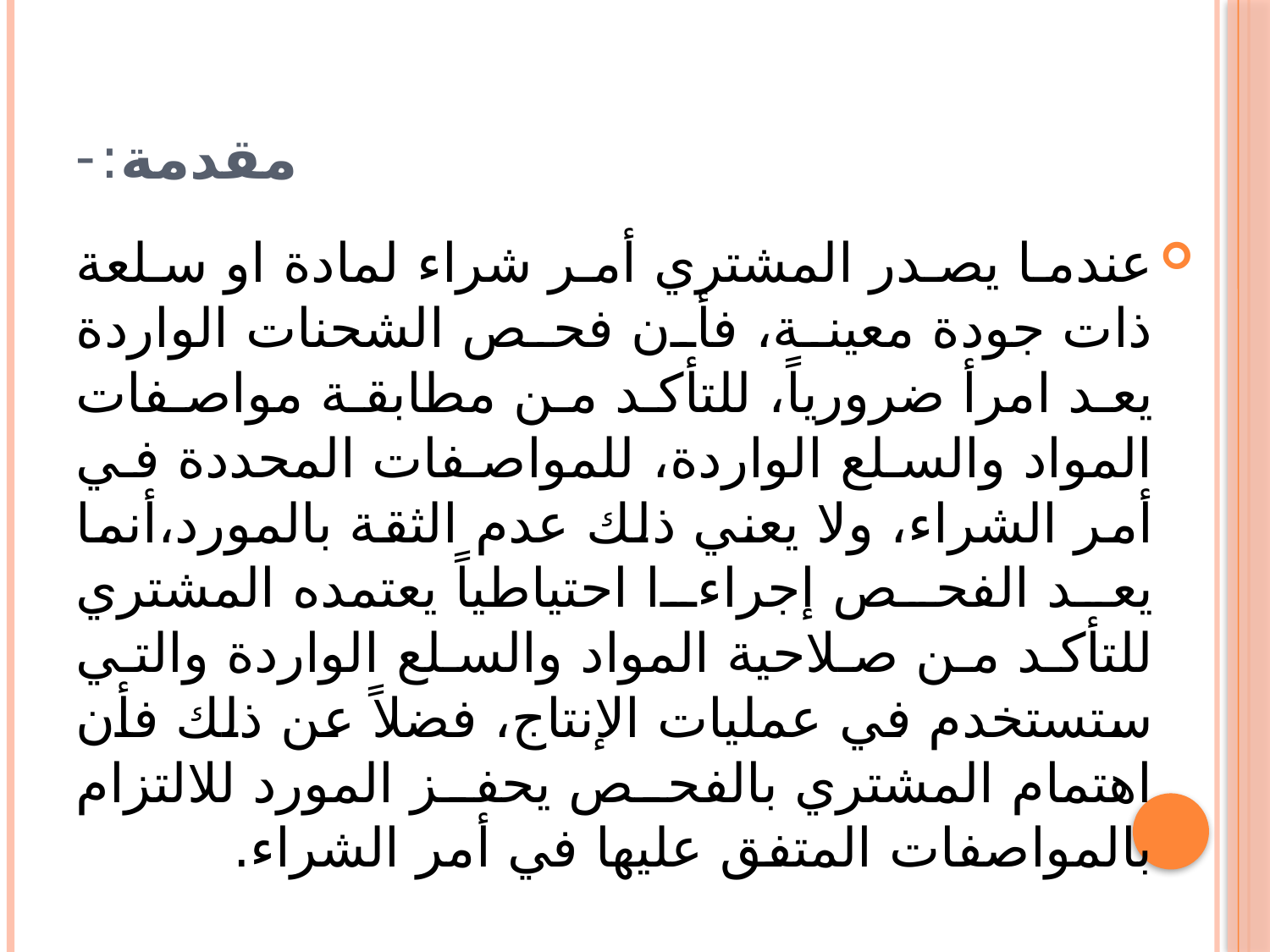

# مقدمة:-
عندما يصدر المشتري أمر شراء لمادة او سلعة ذات جودة معينة، فأن فحص الشحنات الواردة يعد امرأ ضرورياً، للتأكد من مطابقة مواصفات المواد والسلع الواردة، للمواصفات المحددة في أمر الشراء، ولا يعني ذلك عدم الثقة بالمورد،أنما يعد الفحص إجراءا احتياطياً يعتمده المشتري للتأكد من صلاحية المواد والسلع الواردة والتي ستستخدم في عمليات الإنتاج، فضلاً عن ذلك فأن اهتمام المشتري بالفحص يحفز المورد للالتزام بالمواصفات المتفق عليها في أمر الشراء.